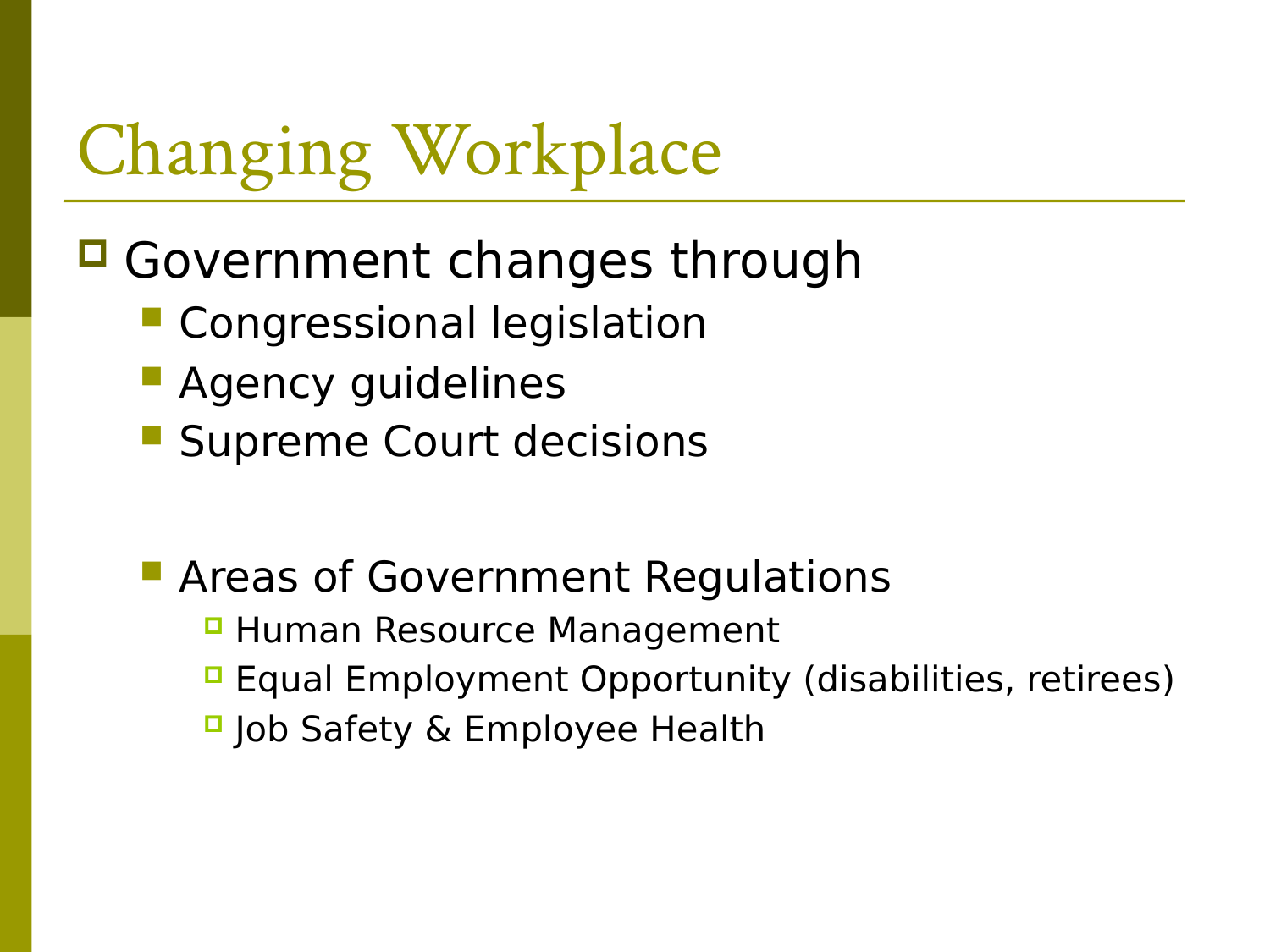

# Changing Workplace
Government changes through
Congressional legislation
Agency guidelines
Supreme Court decisions

Areas of Government Regulations
Human Resource Management
Equal Employment Opportunity (disabilities, retirees)
Job Safety & Employee Health